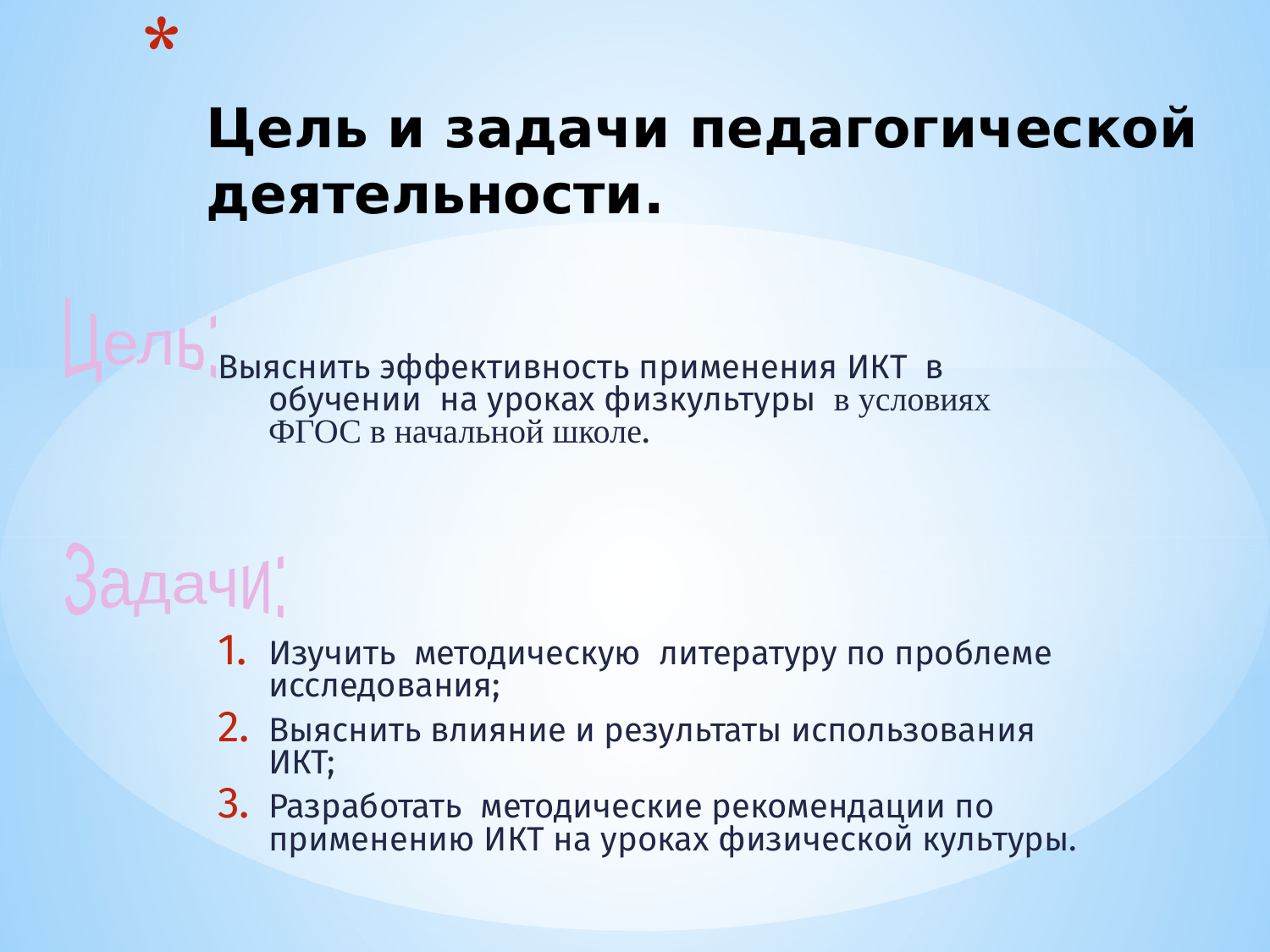

# Цель и задачи педагогической деятельности.
Цель:
Выяснить эффективность применения ИКТ  в обучении  на уроках физкультуры  в условиях ФГОС в начальной школе.

	Изучить  методическую  литературу по проблеме исследования;
	Выяснить влияние и результаты использования ИКТ;
	Разработать  методические рекомендации по применению ИКТ на уроках физической культуры.
Задачи: